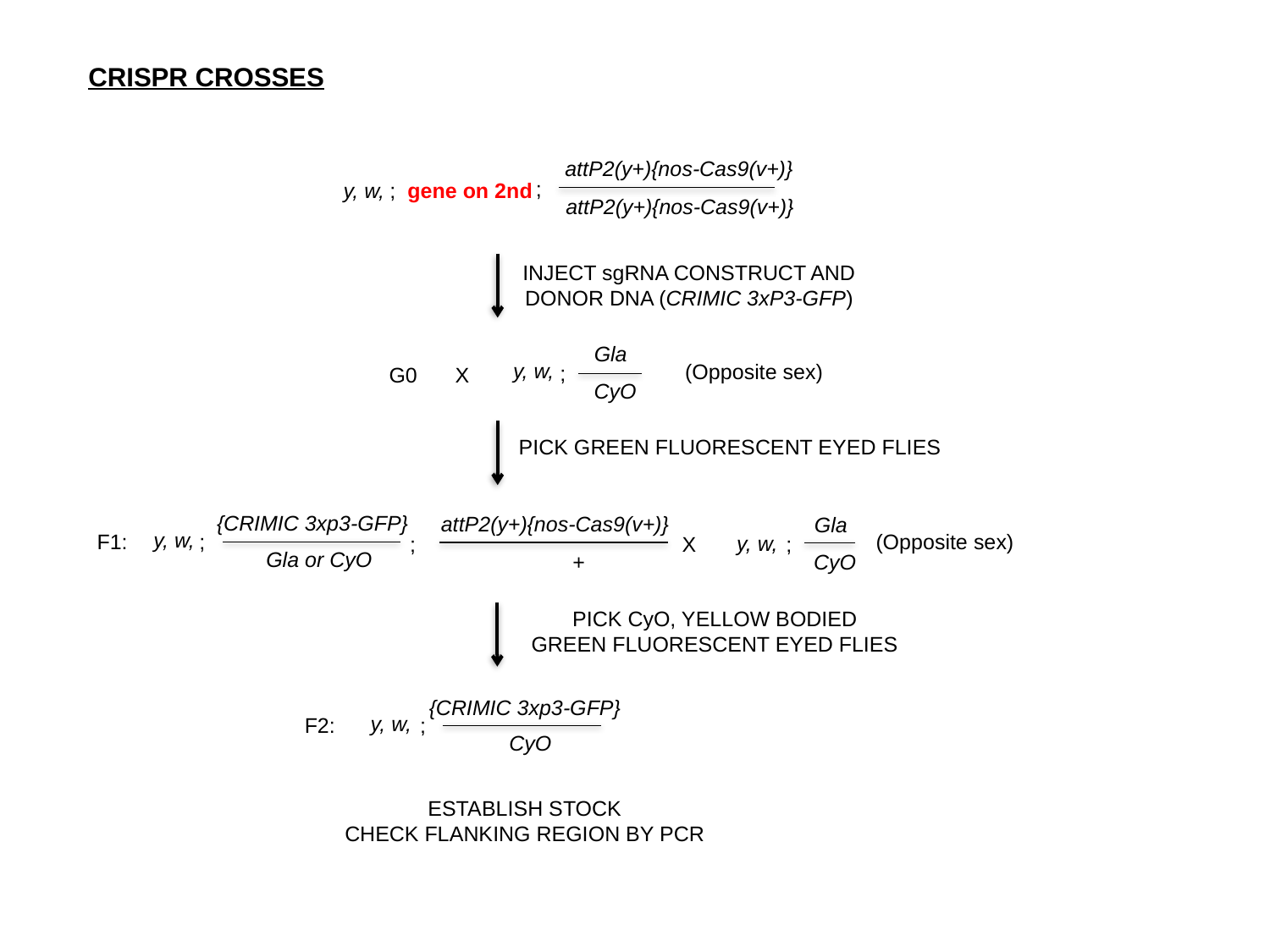

CRISPR CROSSES
attP2(y+){nos-Cas9(v+)}
;
;  gene on 2nd
y, w,
attP2(y+){nos-Cas9(v+)}
INJECT sgRNA CONSTRUCT AND
DONOR DNA (CRIMIC 3xP3-GFP)
Gla
y, w,
(Opposite sex)
;
G0
X
 CyO
PICK GREEN FLUORESCENT EYED FLIES
   {CRIMIC 3xp3-GFP}
attP2(y+){nos-Cas9(v+)}

Gla
y, w,
(Opposite sex)
;
F1:
y, w,
X
;
;
Gla or CyO
CyO
+
PICK CyO, YELLOW BODIED
GREEN FLUORESCENT EYED FLIES
   {CRIMIC 3xp3-GFP}
y, w,
;
F2:
CyO
ESTABLISH STOCK
CHECK FLANKING REGION BY PCR